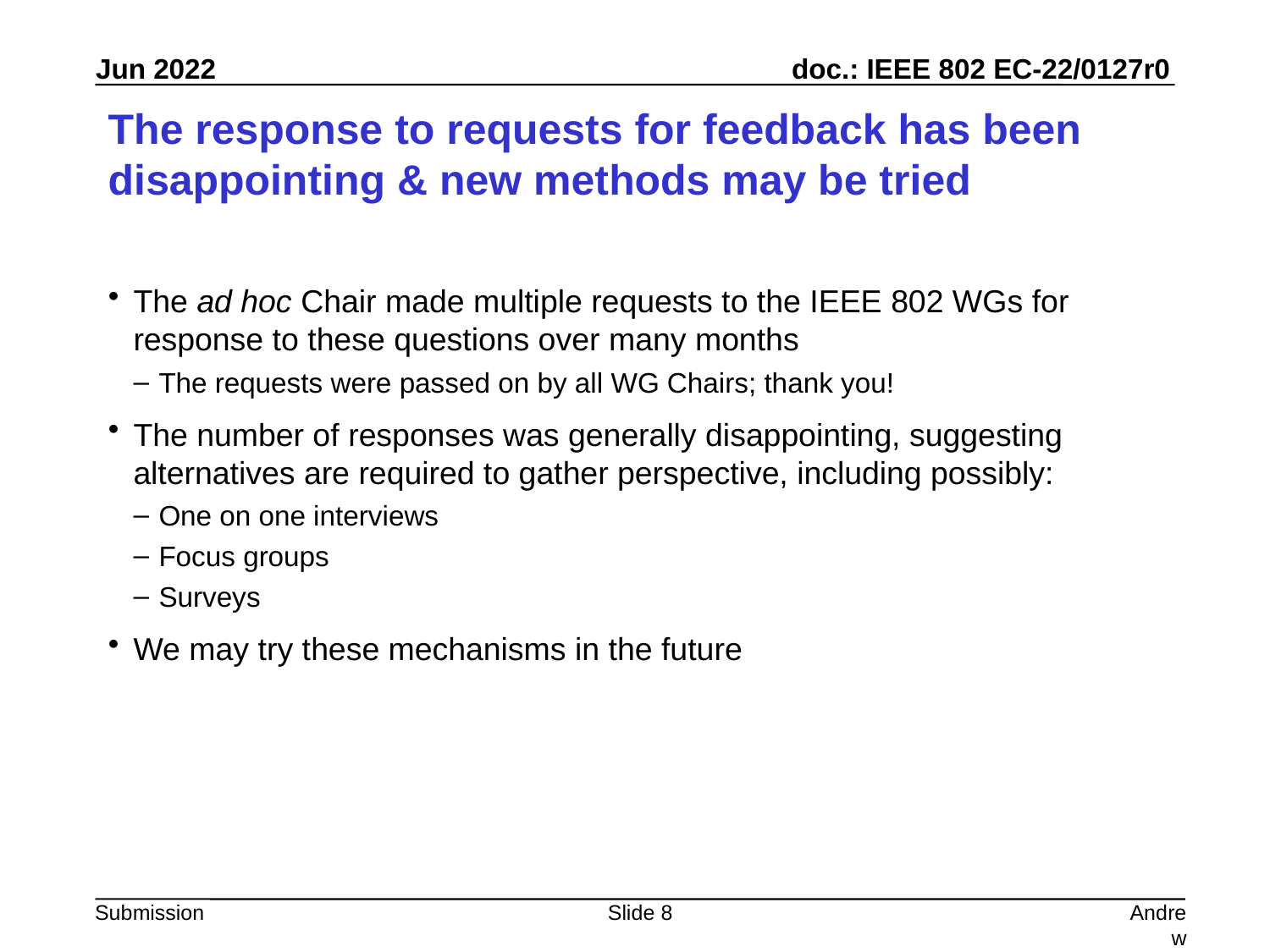

# The response to requests for feedback has been disappointing & new methods may be tried
The ad hoc Chair made multiple requests to the IEEE 802 WGs for response to these questions over many months
The requests were passed on by all WG Chairs; thank you!
The number of responses was generally disappointing, suggesting alternatives are required to gather perspective, including possibly:
One on one interviews
Focus groups
Surveys
We may try these mechanisms in the future
Slide 8
Andrew Myles, Cisco